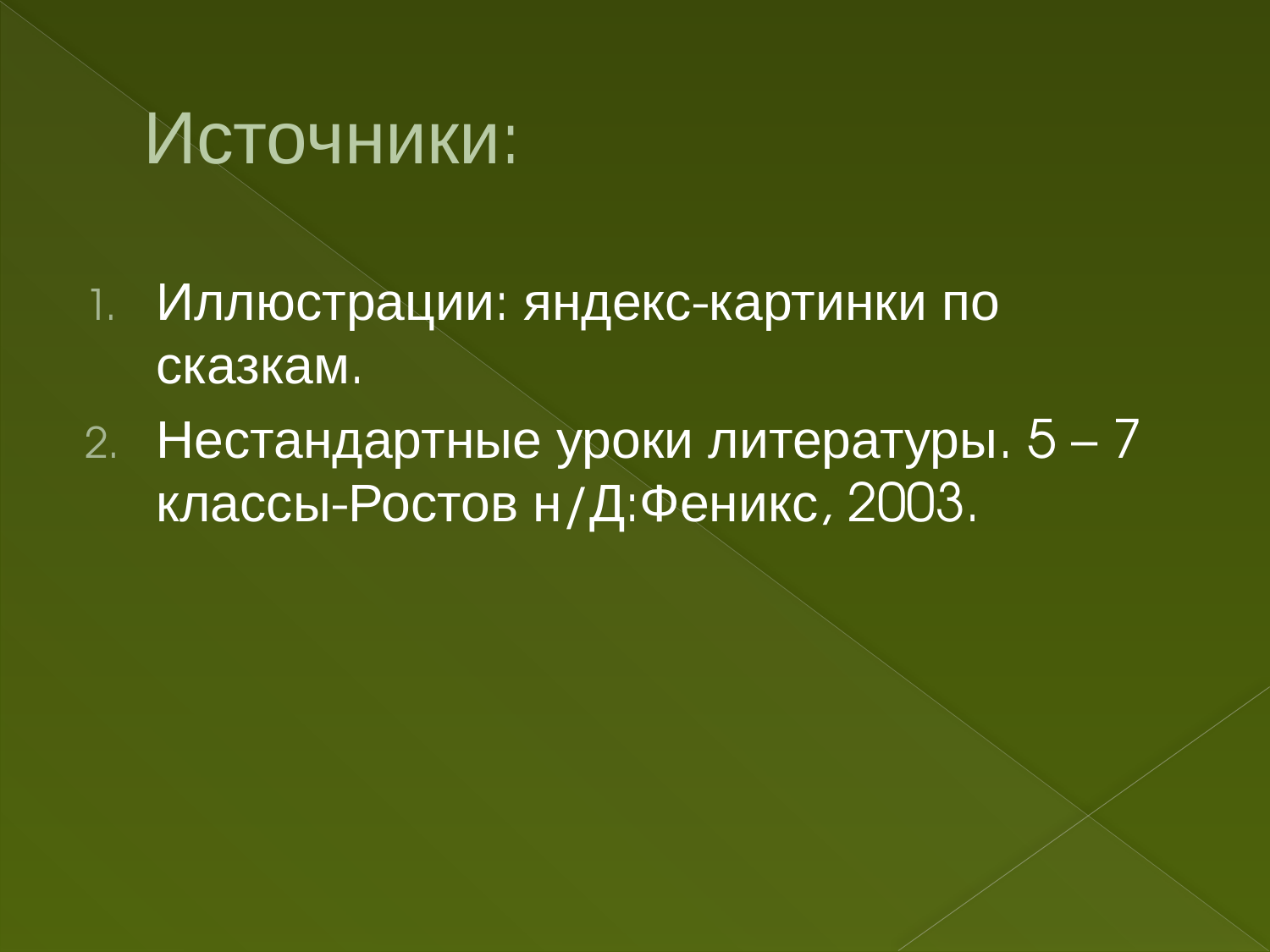

# Источники:
Иллюстрации: яндекс-картинки по сказкам.
Нестандартные уроки литературы. 5 – 7 классы-Ростов н/Д:Феникс, 2003.